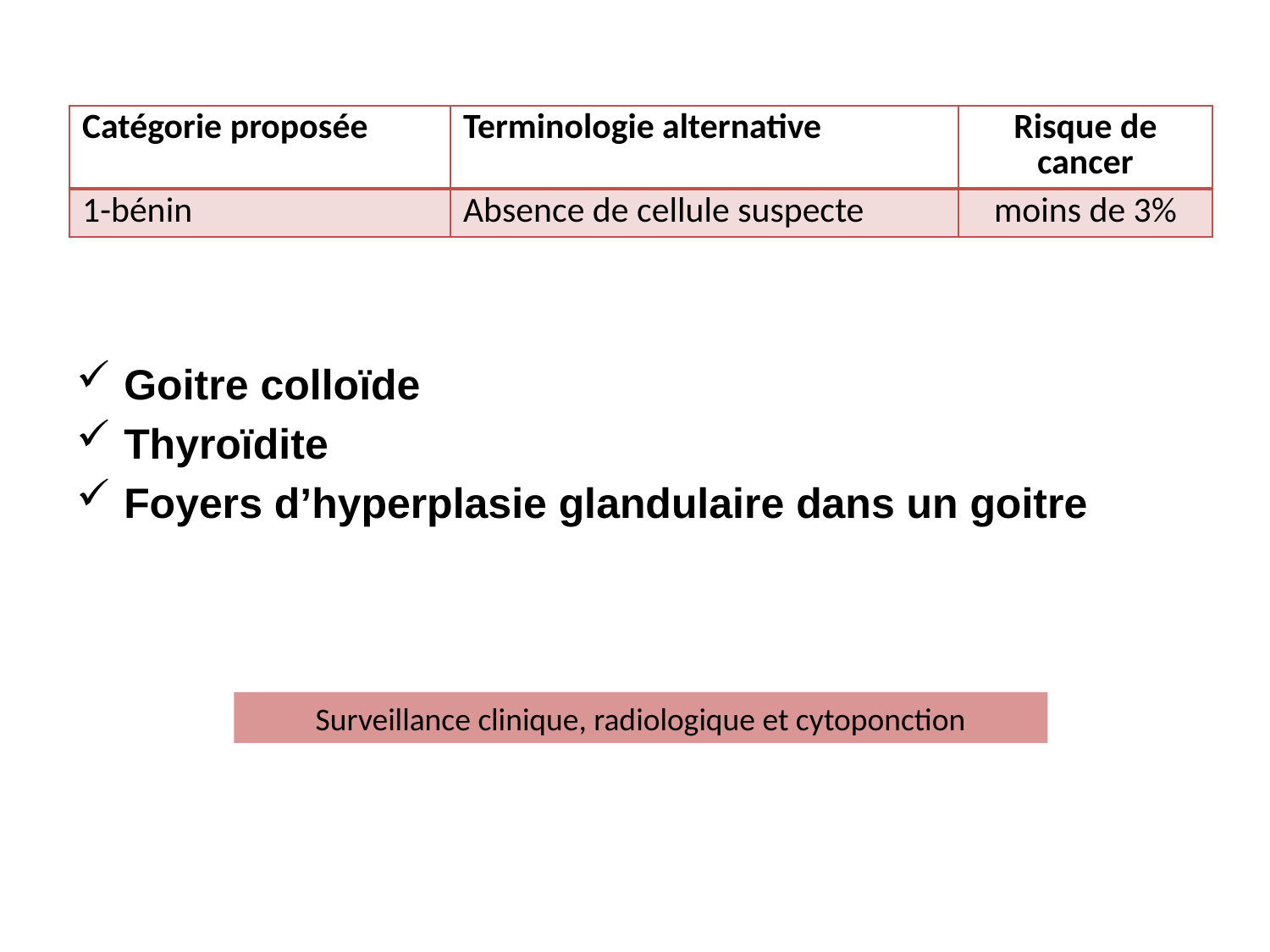

| Catégorie proposée | Terminologie alternative | Risque de cancer |
| --- | --- | --- |
| 1-bénin | Absence de cellule suspecte | moins de 3% |
Goitre colloïde
Thyroïdite
Foyers d’hyperplasie glandulaire dans un goitre
Surveillance clinique, radiologique et cytoponction